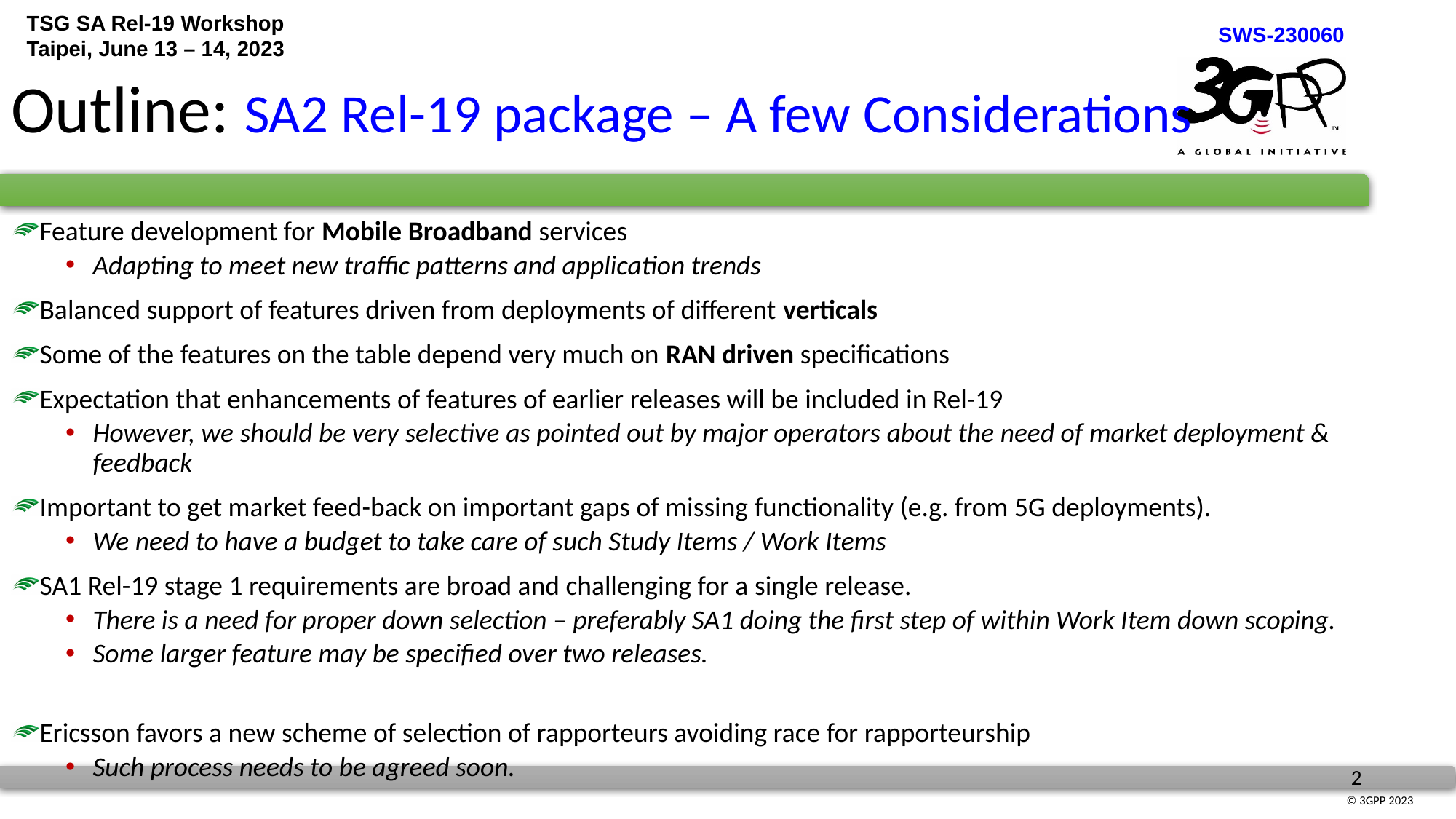

# Outline: SA2 Rel-19 package – A few Considerations
Feature development for Mobile Broadband services
Adapting to meet new traffic patterns and application trends
Balanced support of features driven from deployments of different verticals
Some of the features on the table depend very much on RAN driven specifications
Expectation that enhancements of features of earlier releases will be included in Rel-19
However, we should be very selective as pointed out by major operators about the need of market deployment & feedback
Important to get market feed-back on important gaps of missing functionality (e.g. from 5G deployments).
We need to have a budget to take care of such Study Items / Work Items
SA1 Rel-19 stage 1 requirements are broad and challenging for a single release.
There is a need for proper down selection – preferably SA1 doing the first step of within Work Item down scoping.
Some larger feature may be specified over two releases.

Ericsson favors a new scheme of selection of rapporteurs avoiding race for rapporteurship
Such process needs to be agreed soon.